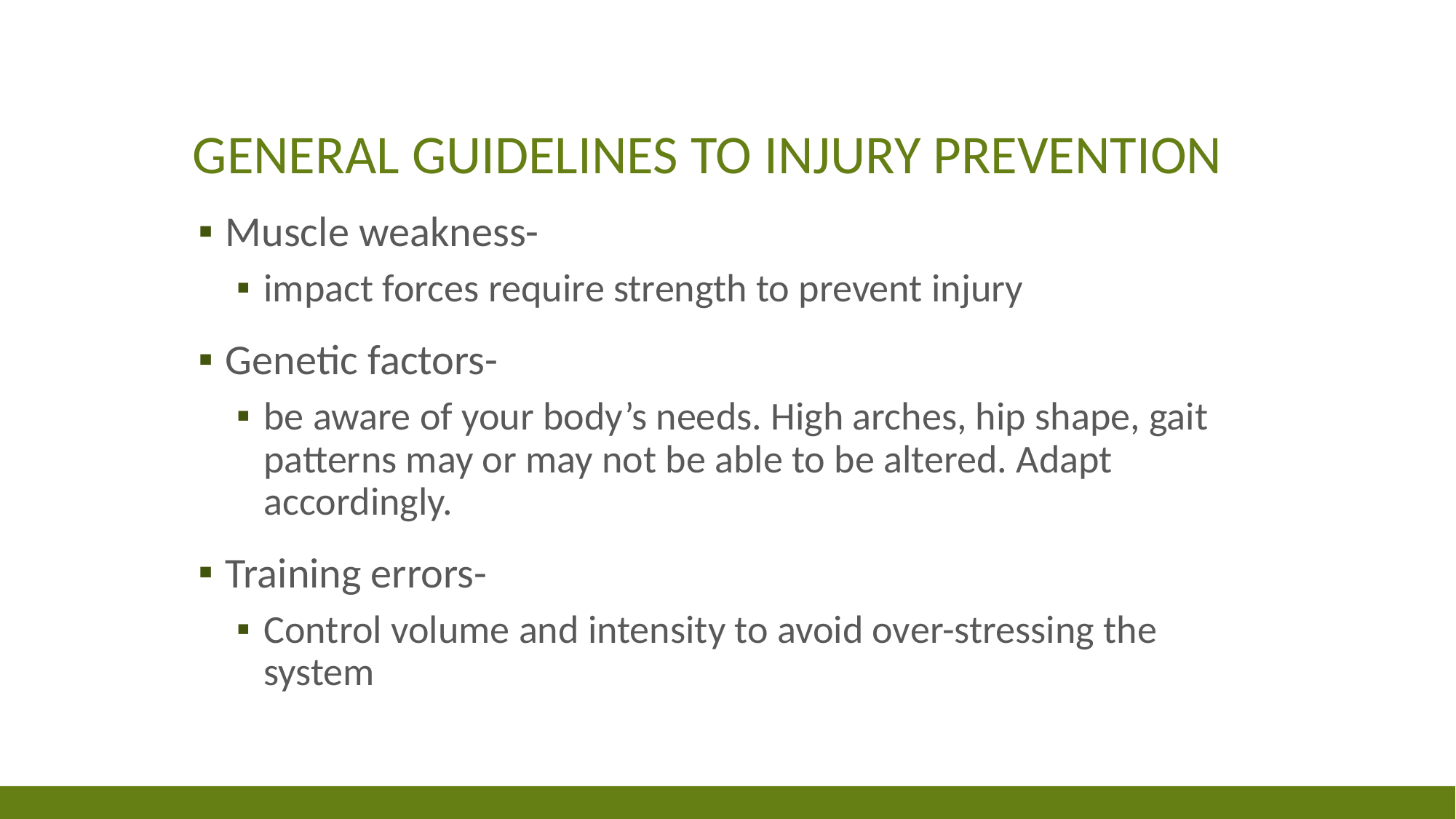

# General guidelines to Injury prevention
Muscle weakness-
impact forces require strength to prevent injury
Genetic factors-
be aware of your body’s needs. High arches, hip shape, gait patterns may or may not be able to be altered. Adapt accordingly.
Training errors-
Control volume and intensity to avoid over-stressing the system